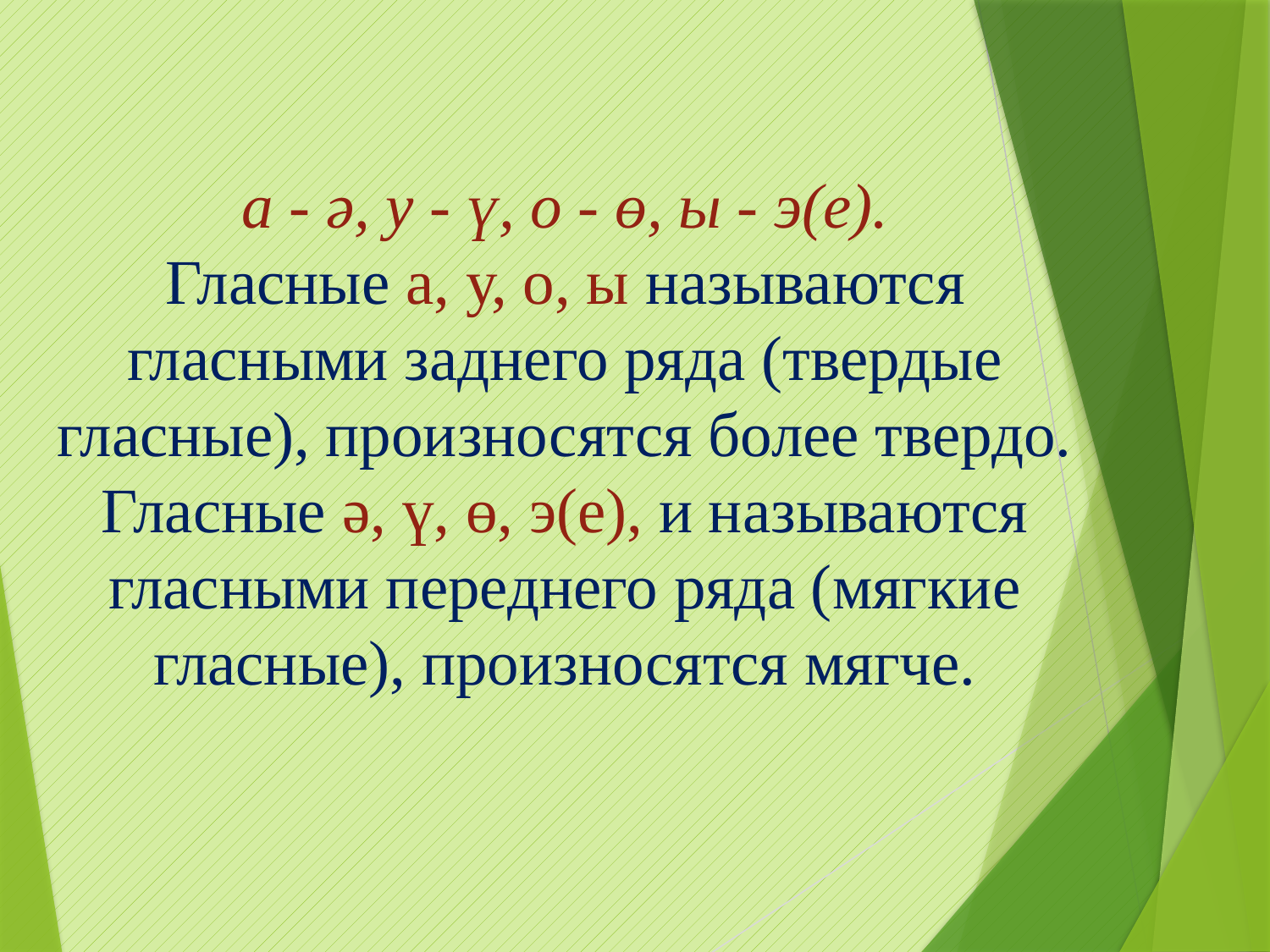

а - ә, у - ү, о - ө, ы - э(е).
Гласные а, у, о, ы называются гласными заднего ряда (твердые гласные), произносятся более твердо.
Гласные ә, ү, ө, э(е), и называются гласными переднего ряда (мягкие гласные), произносятся мягче.